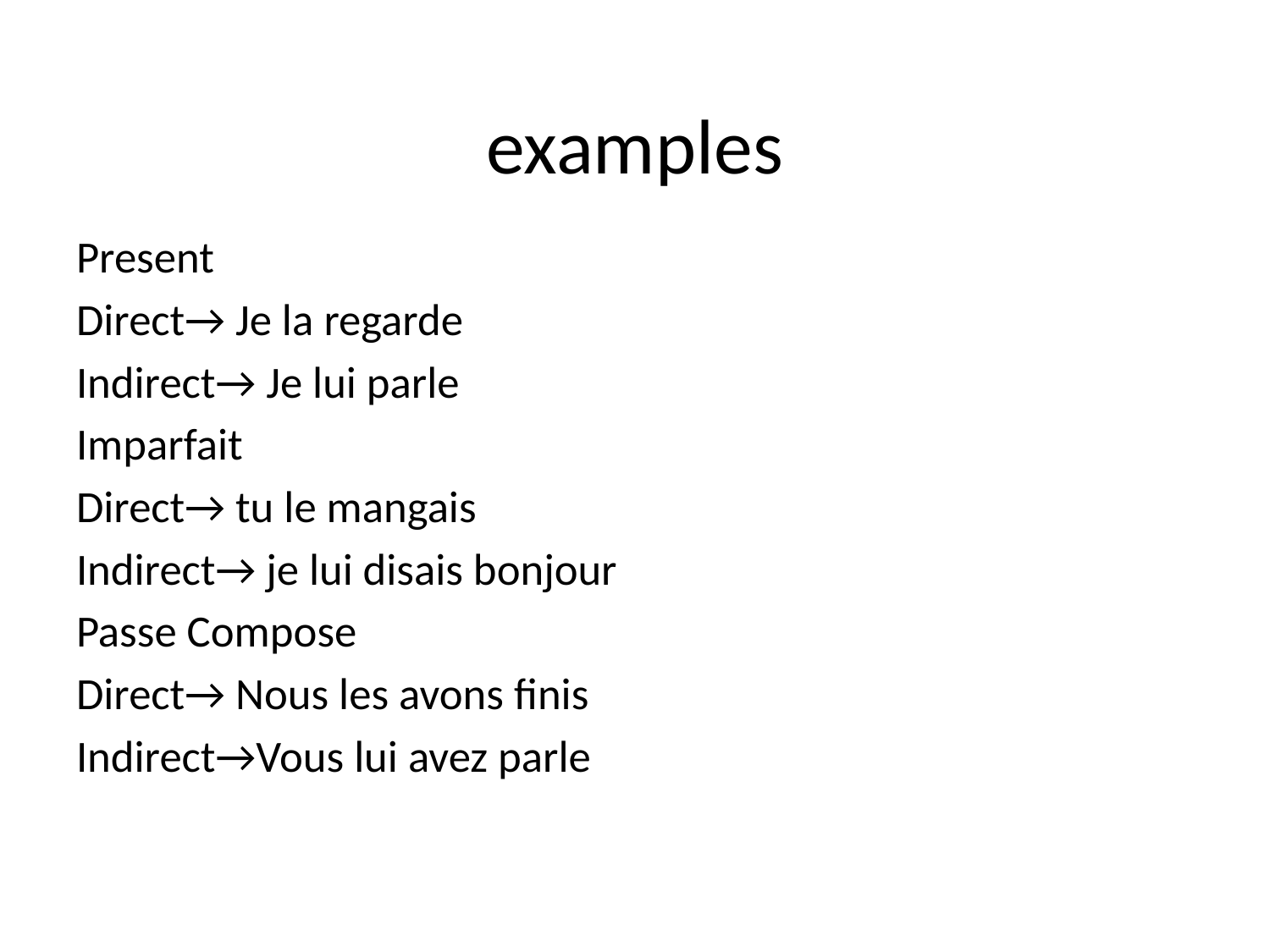

# examples
Present
Direct→ Je la regarde
Indirect→ Je lui parle
Imparfait
Direct→ tu le mangais
Indirect→ je lui disais bonjour
Passe Compose
Direct→ Nous les avons finis
Indirect→Vous lui avez parle